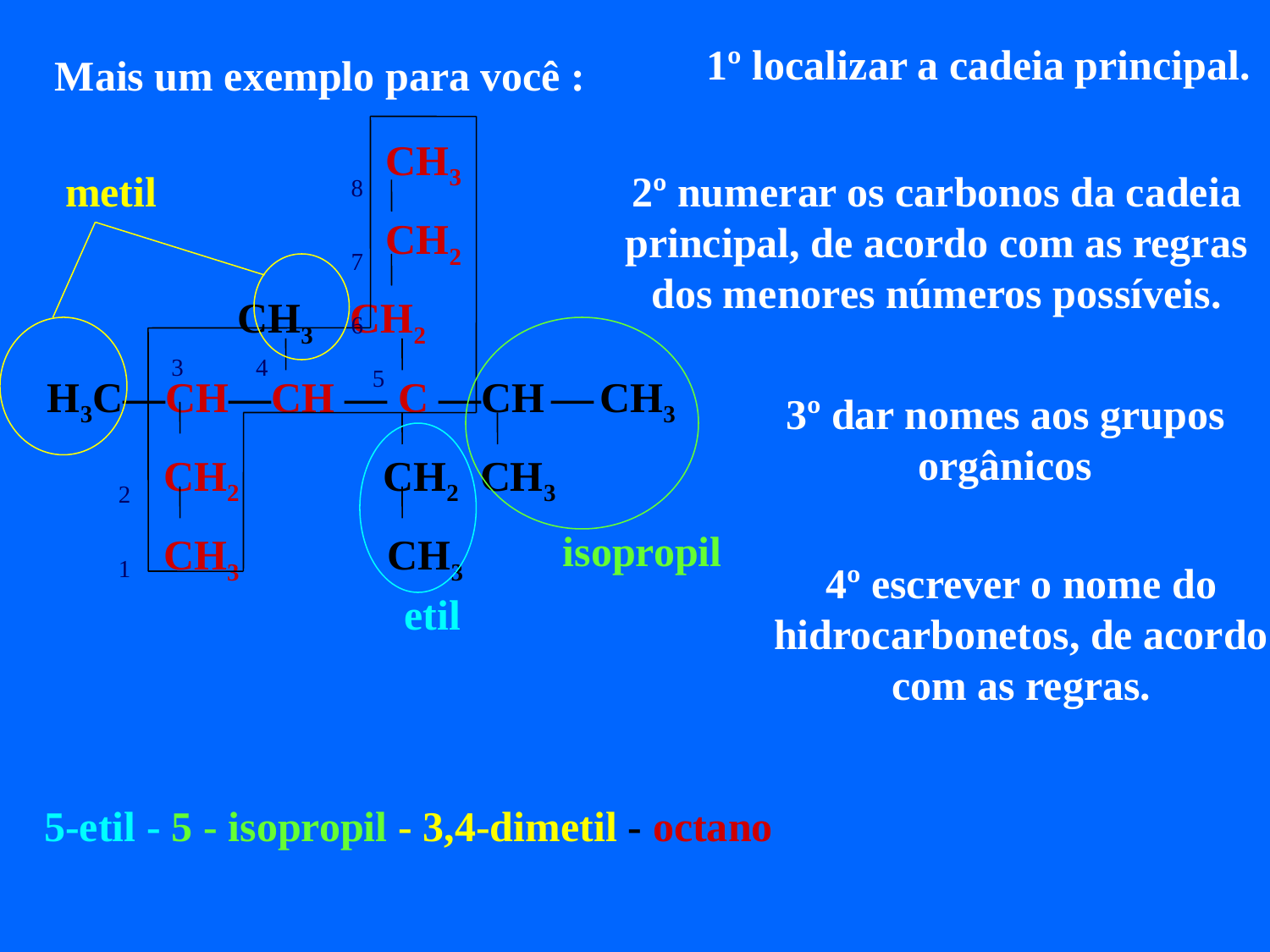

1º localizar a cadeia principal.
Mais um exemplo para você :

                                CH3
                                CH2
                               CH3      CH2
H3C—CH—CH — C —CH — CH3
           CH2              CH2  CH3
           CH3              CH3

8
metil

2º numerar os carbonos da cadeia principal, de acordo com as regras dos menores números possíveis.
7
6
3
4

isopropil
5
3º dar nomes aos grupos orgânicos

etil
2
1
4º escrever o nome do hidrocarbonetos, de acordo com as regras.
5-etil - 5 - isopropil - 3,4-dimetil - octano